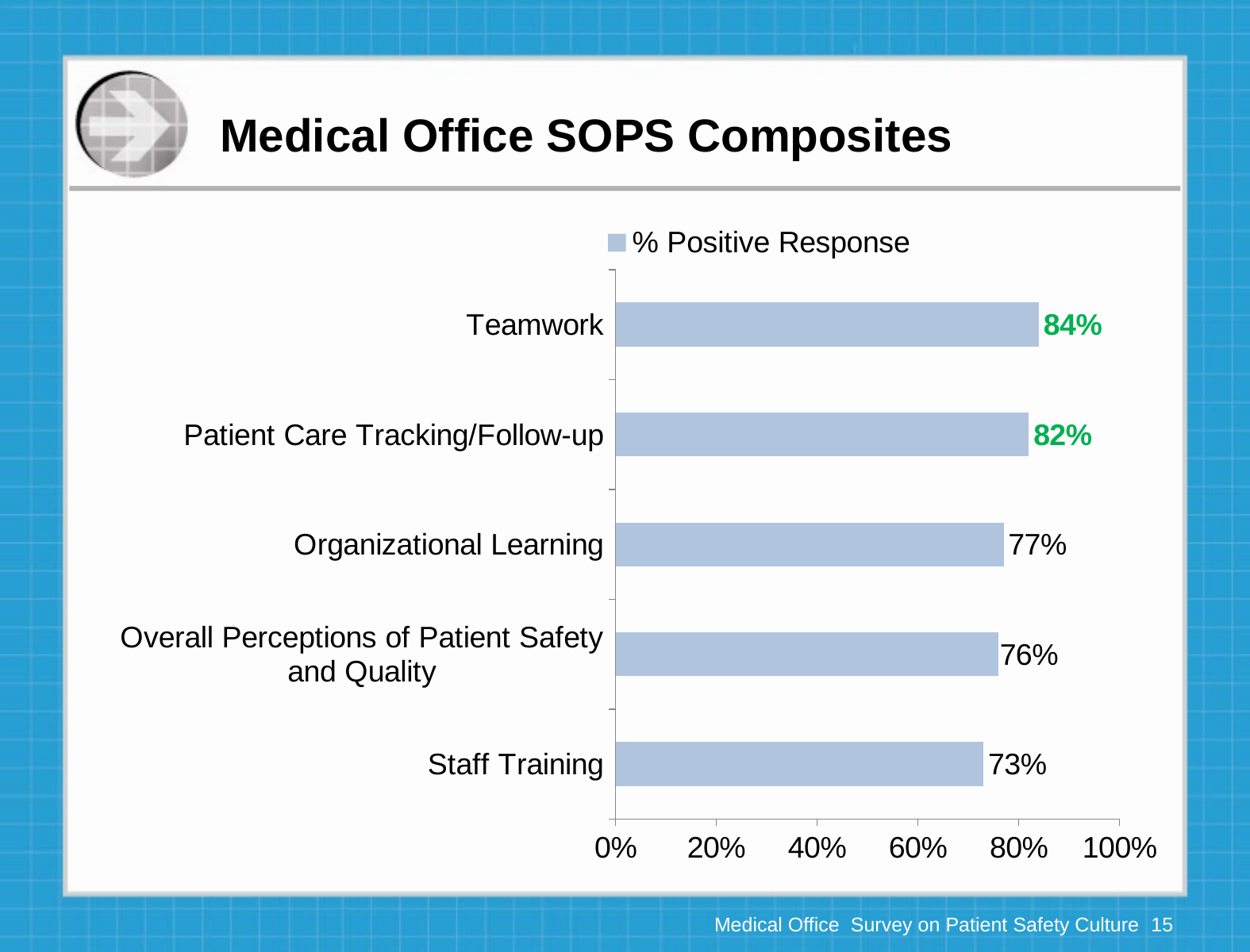

# Medical Office SOPS Composites

### Chart

| Category | % Positive Response |
|---|---|
| Staff Training | 0.7300000000000006 |
| Overall Perceptions of Patient Safety and Quality | 0.7600000000000013 |
| Organizational Learning | 0.7700000000000011 |
| Patient Care Tracking/Follow-up | 0.8200000000000006 |
| Teamwork | 0.8400000000000006 |